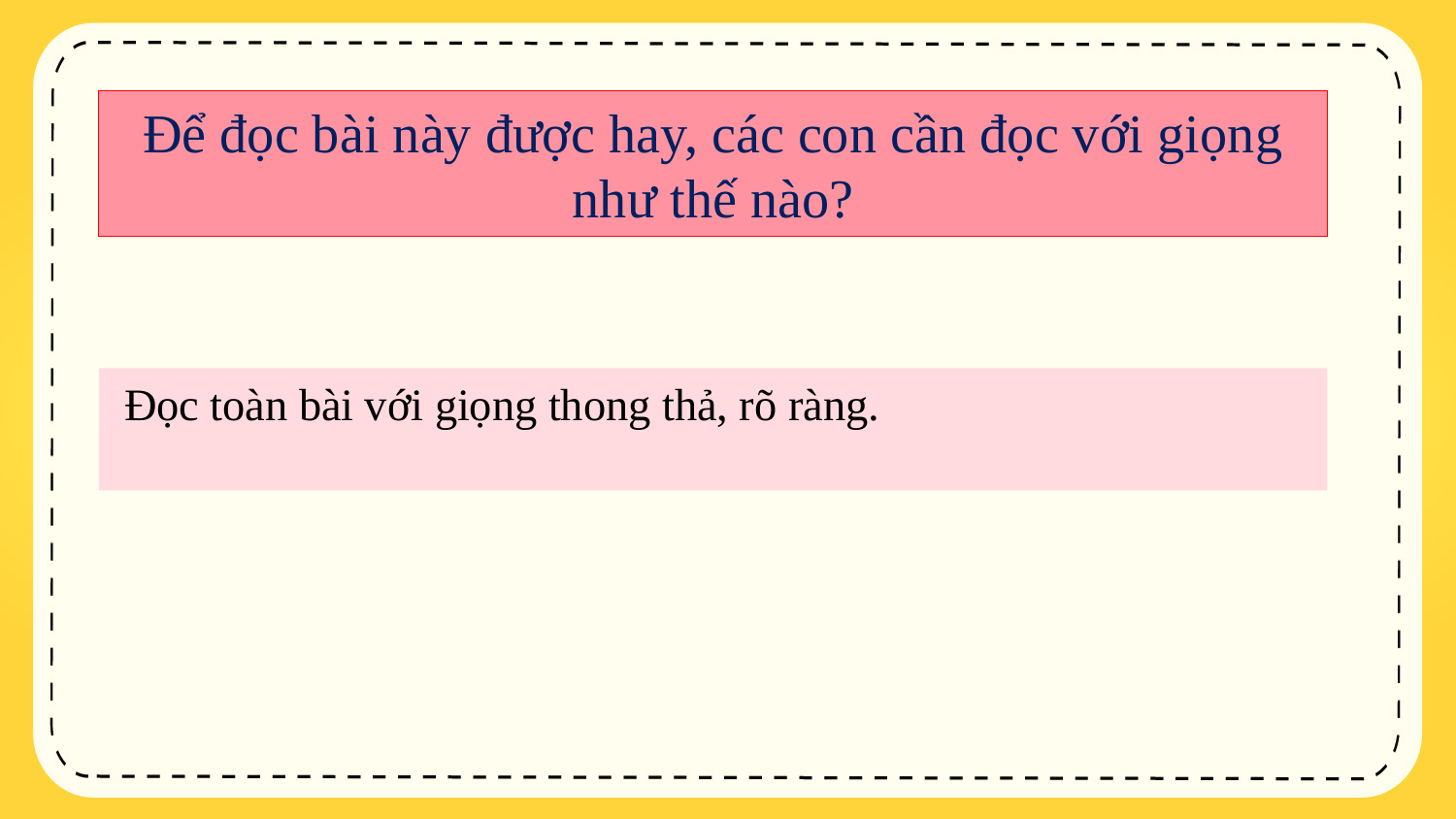

Để đọc bài này được hay, các con cần đọc với giọng như thế nào?
 Đọc toàn bài với giọng thong thả, rõ ràng.